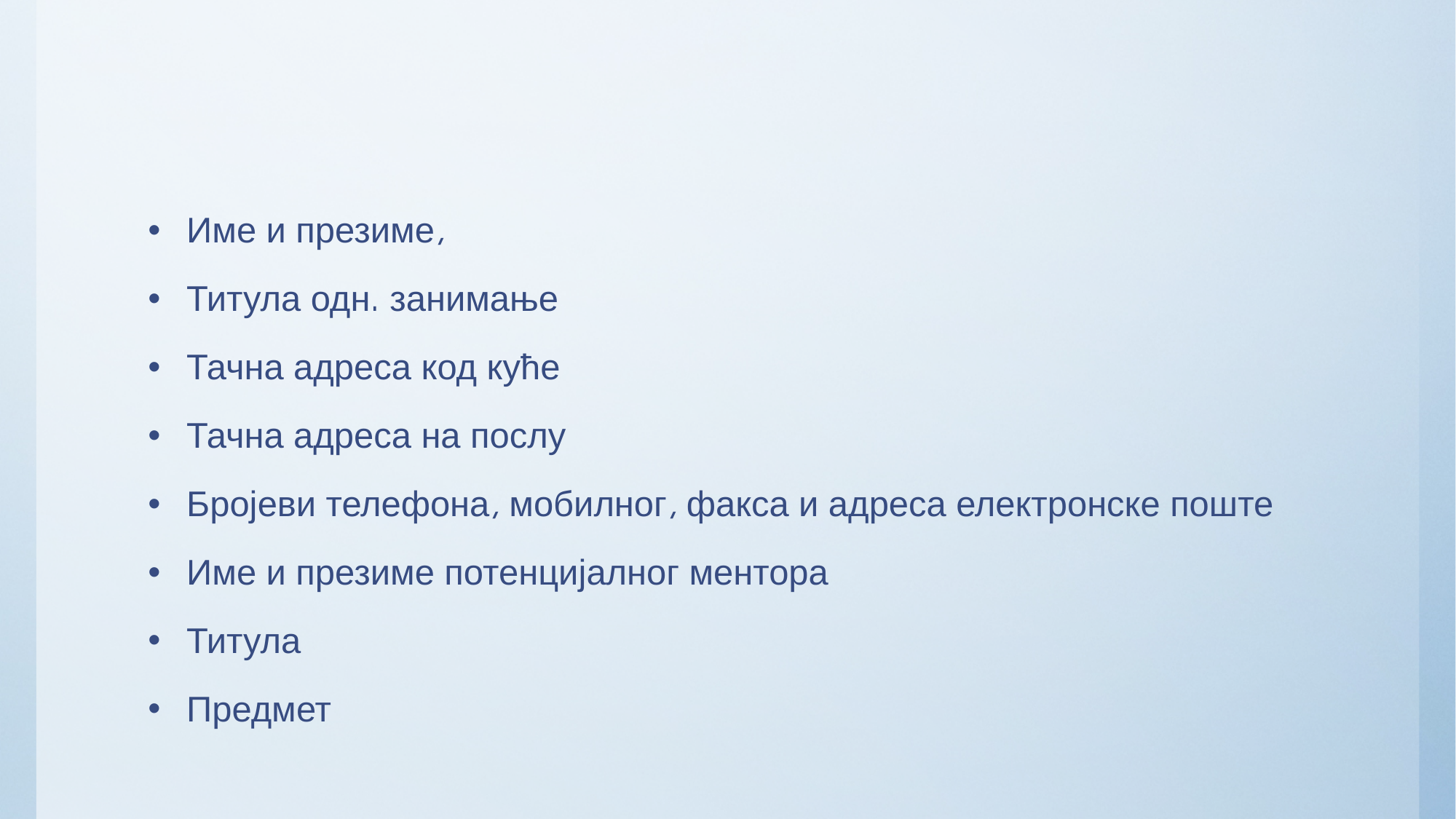

#
Име и презиме,
Титула одн. занимање
Тачна адреса код куће
Тачна адреса на послу
Бројеви телефона, мобилног, факса и адреса електронске поште
Име и презиме потенцијалног ментора
Титула
Предмет